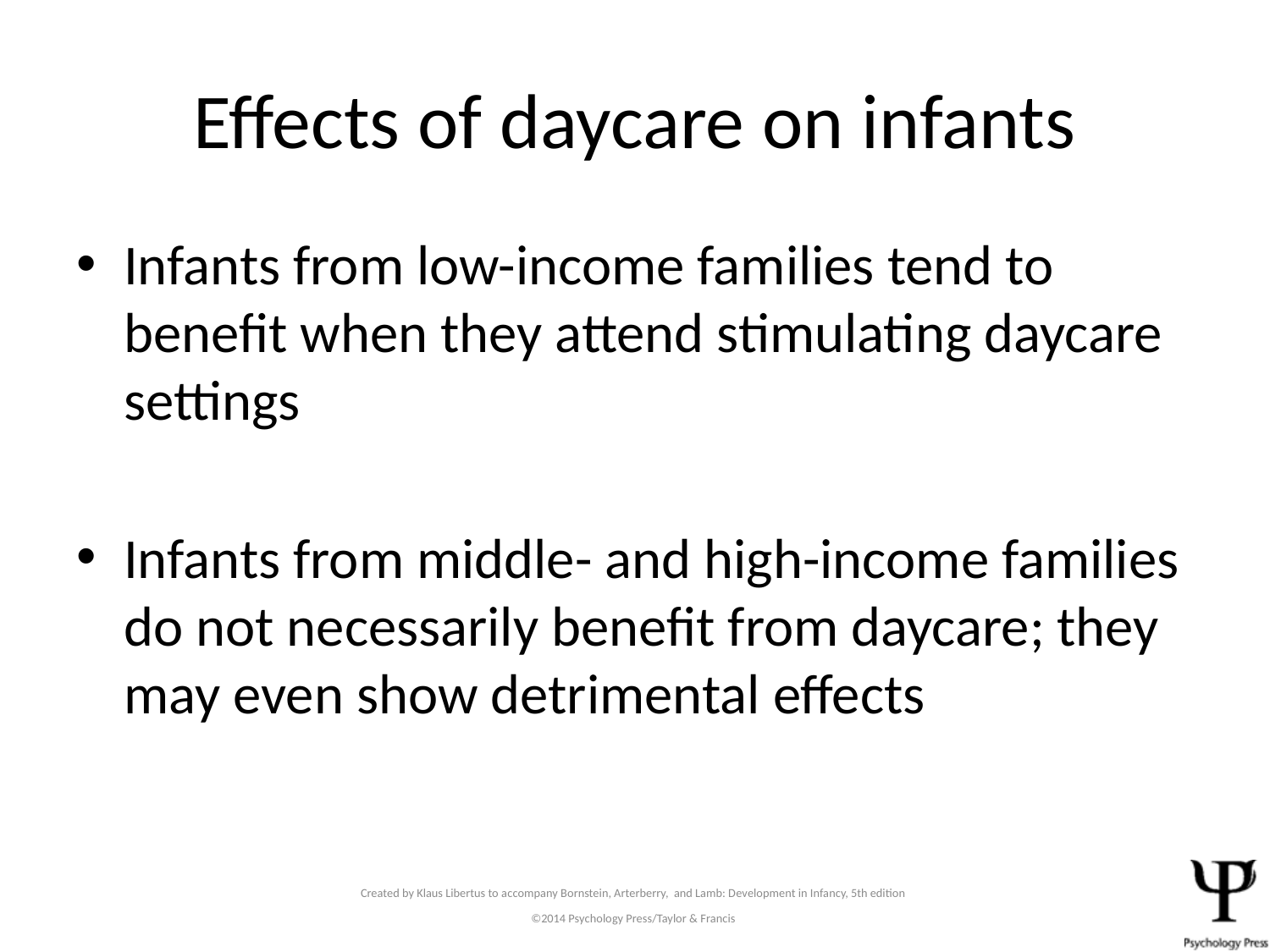

# Effects of daycare on infants
Infants from low-income families tend to benefit when they attend stimulating daycare settings

Infants from middle- and high-income families do not necessarily benefit from daycare; they may even show detrimental effects
Created by Klaus Libertus to accompany Bornstein, Arterberry,  and Lamb: Development in Infancy, 5th edition
©2014 Psychology Press/Taylor & Francis